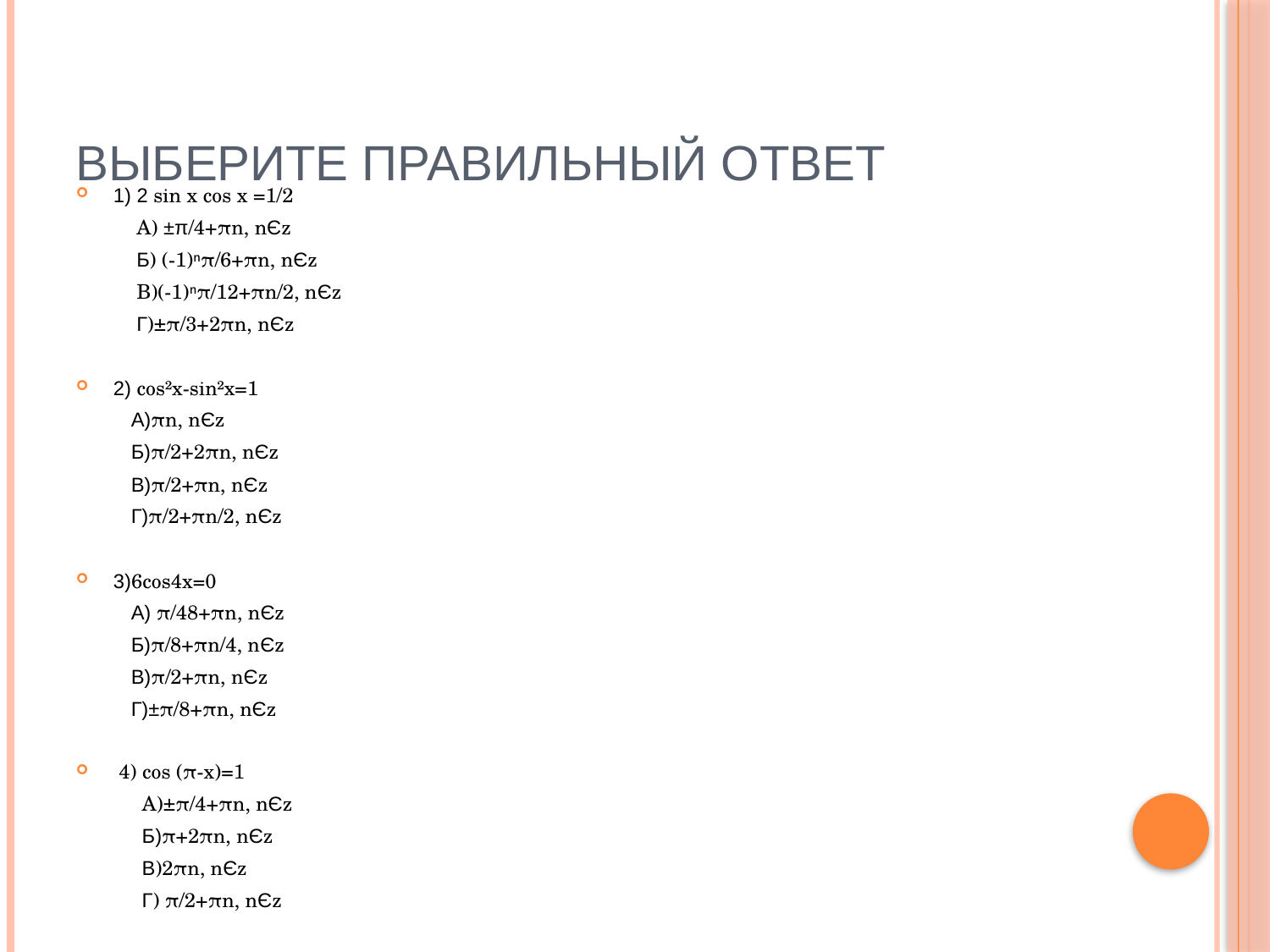

# Выберите правильный ответ
1) 2 sin x cos x =1/2
           A) ±π/4+πn, nЄz
           Б) (-1)ⁿπ/6+πn, nЄz
           B)(-1)ⁿπ/12+πn/2, nЄz
           Г)±π/3+2πn, nЄz

2) cos²x-sin²x=1
          А)πn, nЄz
          Б)π/2+2πn, nЄz
          В)π/2+πn, nЄz
          Г)π/2+πn/2, nЄz

3)6cos4x=0
          А) π/48+πn, nЄz
          Б)π/8+πn/4, nЄz
          В)π/2+πn, nЄz
          Г)±π/8+πn, nЄz

 4) cos (π-x)=1
            A)±π/4+πn, nЄz
            Б)π+2πn, nЄz
            В)2πn, nЄz
            Г) π/2+πn, nЄz